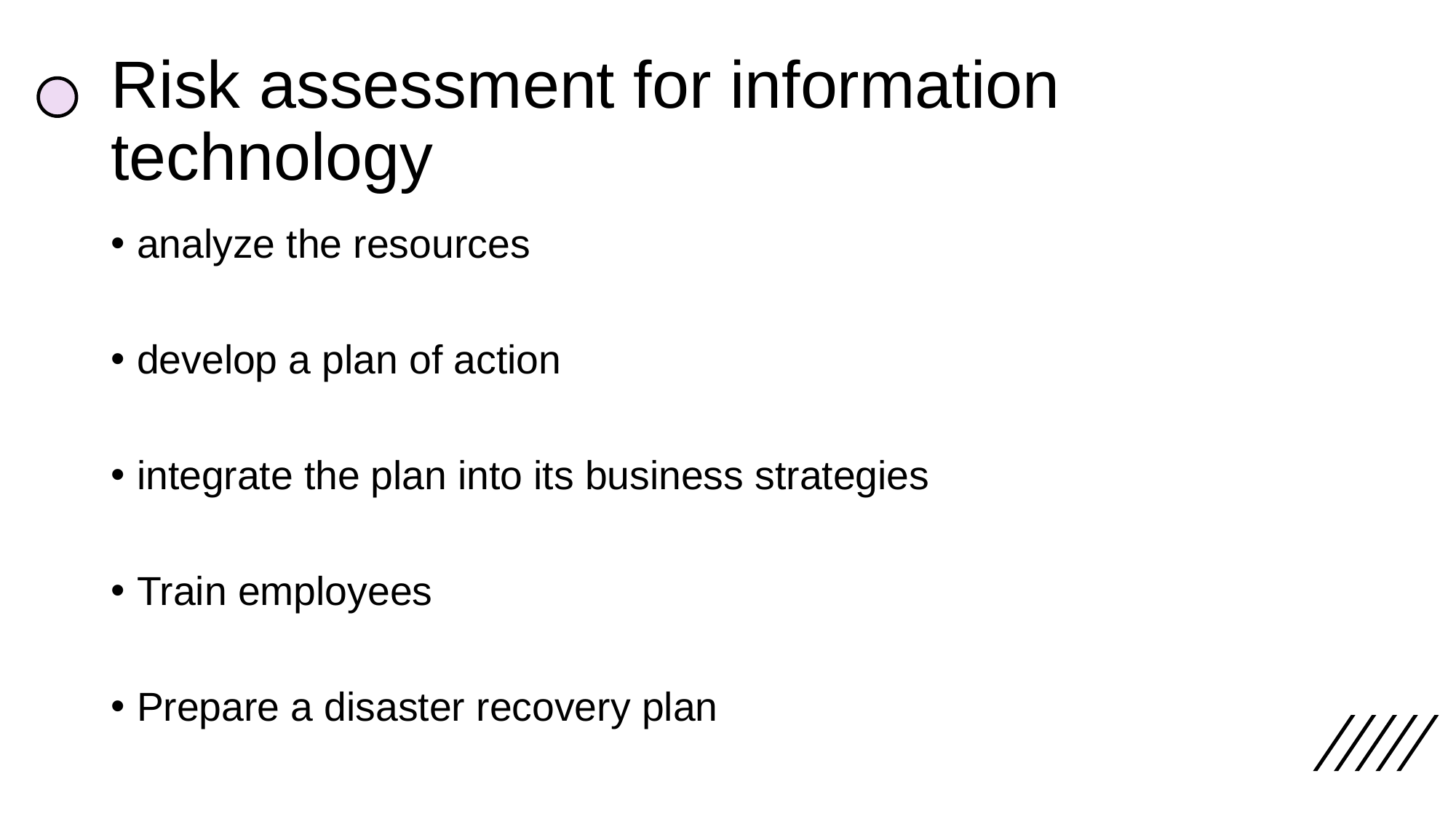

# Risk assessment for information technology
analyze the resources

develop a plan of action

integrate the plan into its business strategies

Train employees

Prepare a disaster recovery plan